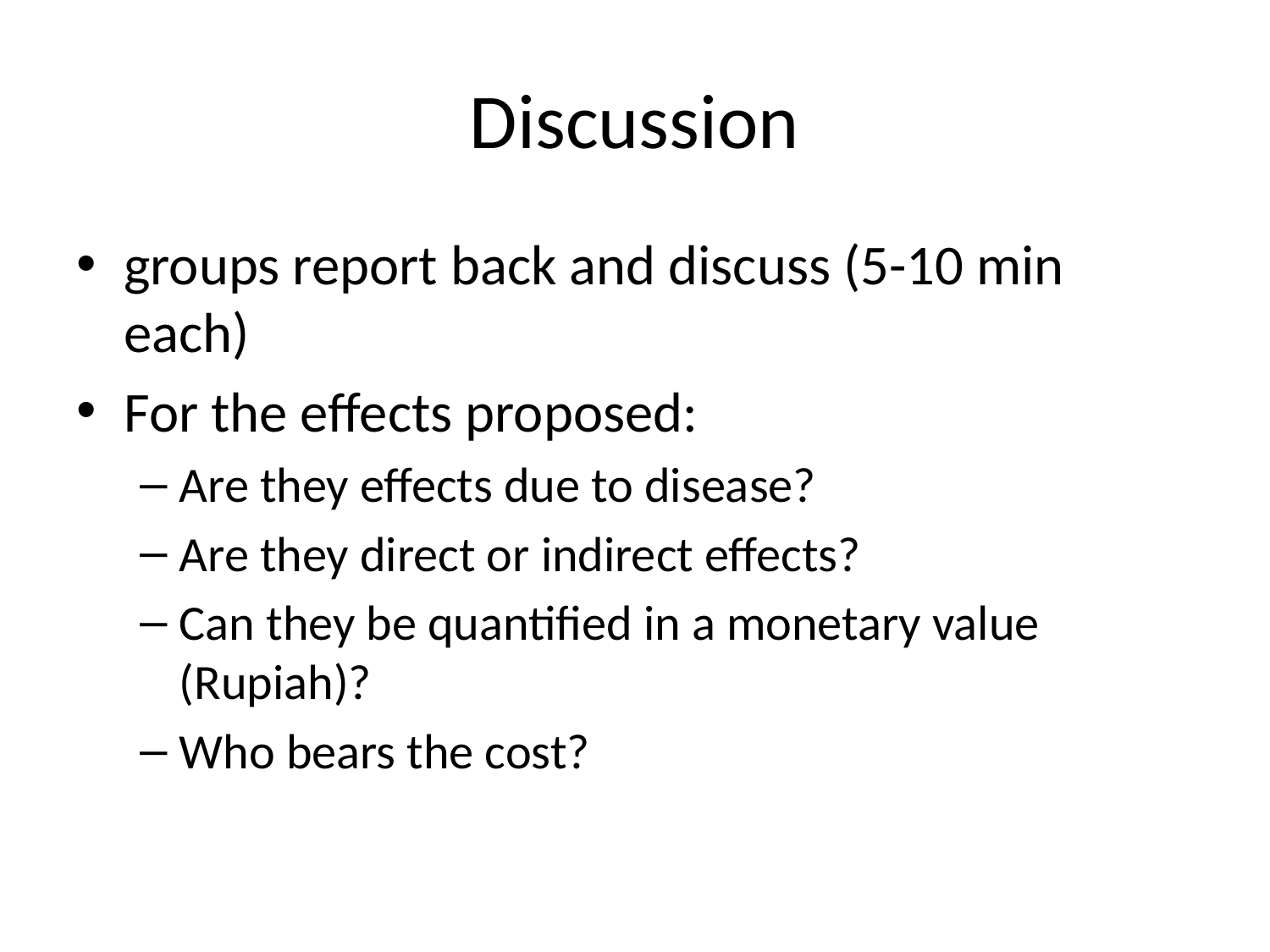

# Discussion
groups report back and discuss (5-10 min each)
For the effects proposed:
Are they effects due to disease?
Are they direct or indirect effects?
Can they be quantified in a monetary value (Rupiah)?
Who bears the cost?